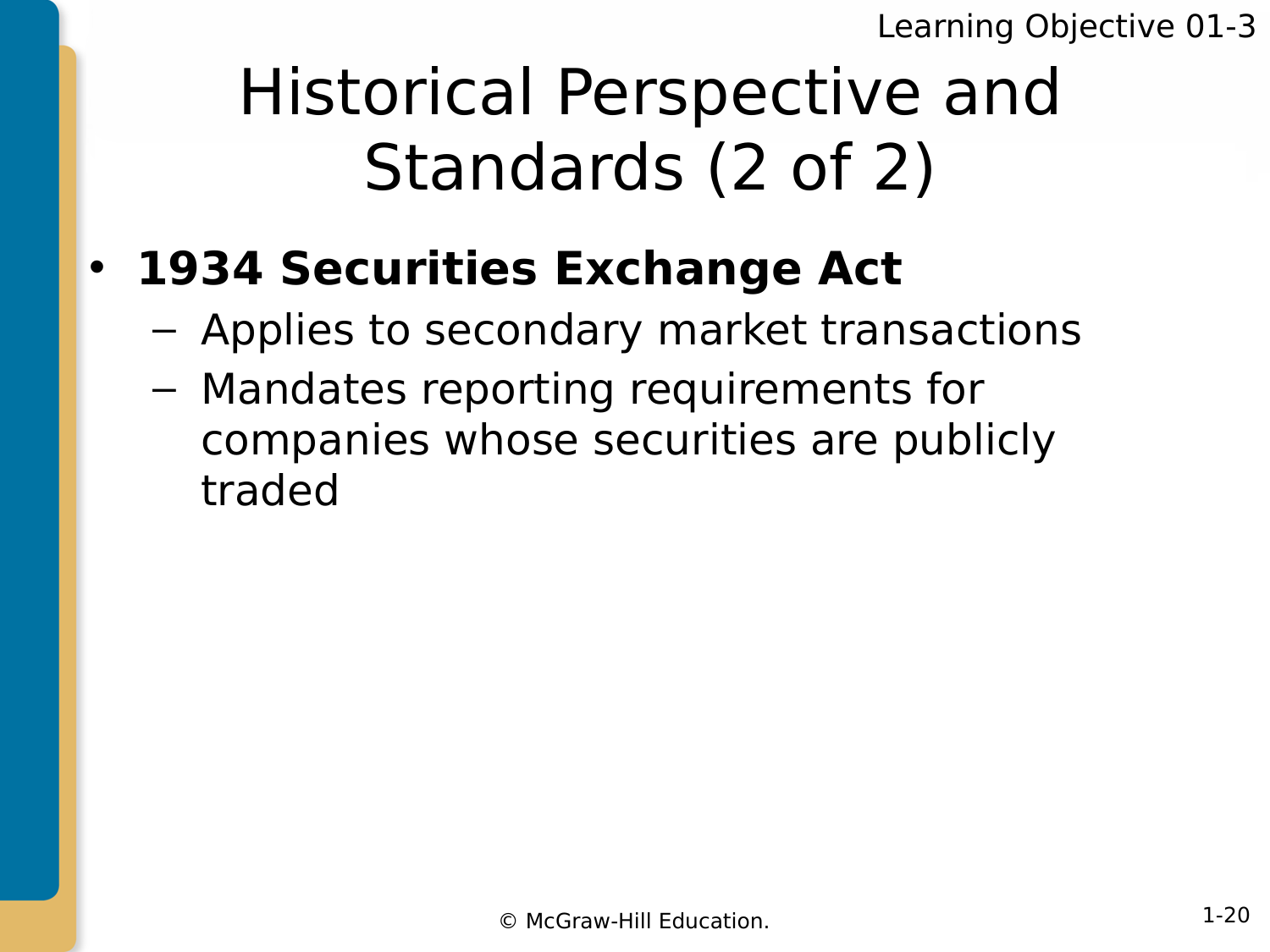

Learning Objective 01-3
# Historical Perspective and Standards (2 of 2)
1934 Securities Exchange Act
Applies to secondary market transactions
Mandates reporting requirements for companies whose securities are publicly traded